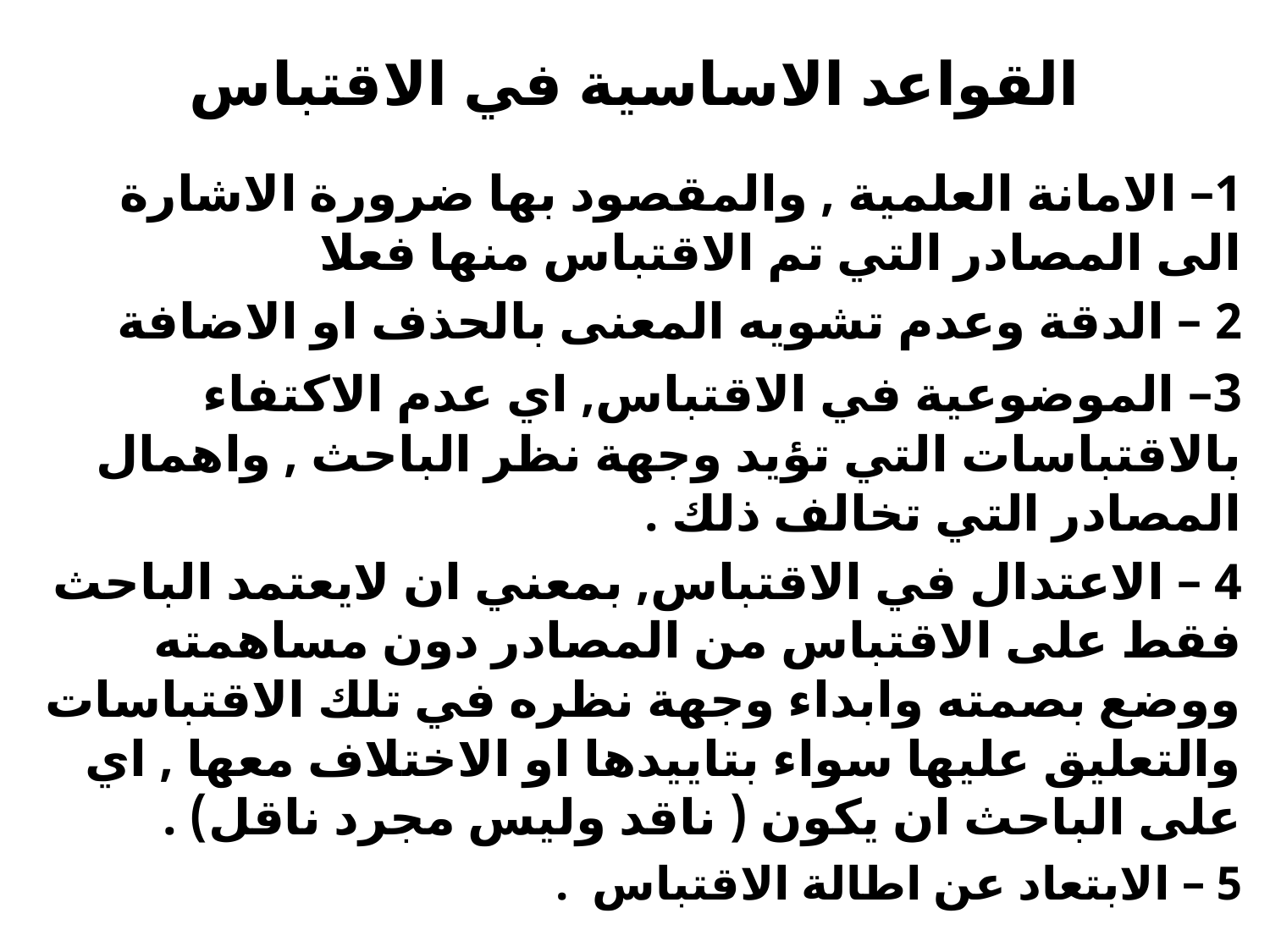

# القواعد الاساسية في الاقتباس
1– الامانة العلمية , والمقصود بها ضرورة الاشارة الى المصادر التي تم الاقتباس منها فعلا
2 – الدقة وعدم تشويه المعنى بالحذف او الاضافة
3– الموضوعية في الاقتباس, اي عدم الاكتفاء بالاقتباسات التي تؤيد وجهة نظر الباحث , واهمال المصادر التي تخالف ذلك .
4 – الاعتدال في الاقتباس, بمعني ان لايعتمد الباحث فقط على الاقتباس من المصادر دون مساهمته ووضع بصمته وابداء وجهة نظره في تلك الاقتباسات والتعليق عليها سواء بتاييدها او الاختلاف معها , اي على الباحث ان يكون ( ناقد وليس مجرد ناقل) .
5 – الابتعاد عن اطالة الاقتباس  .